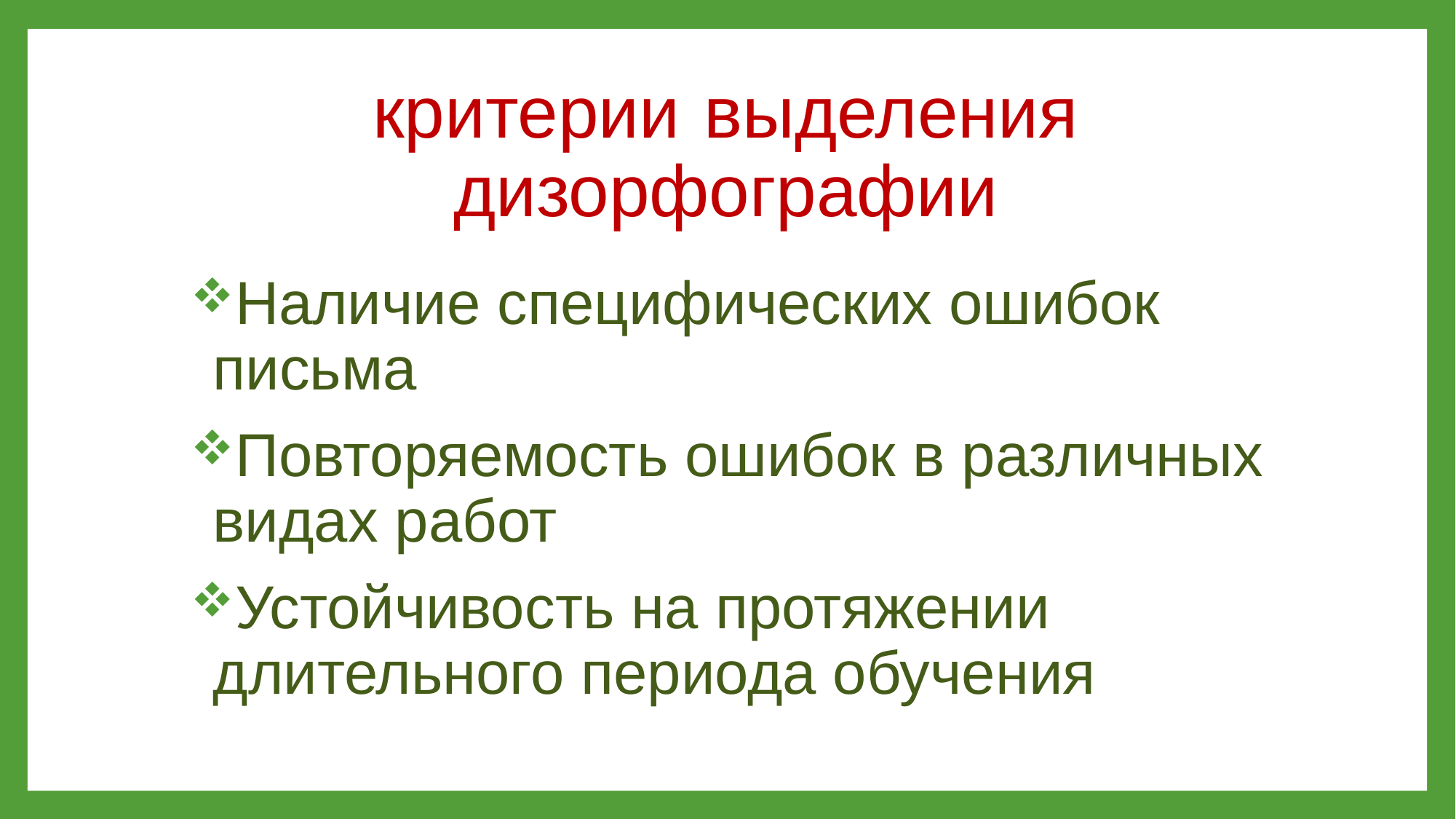

# критерии выделения дизорфографии
Наличие специфических ошибок письма
Повторяемость ошибок в различных видах работ
Устойчивость на протяжении длительного периода обучения